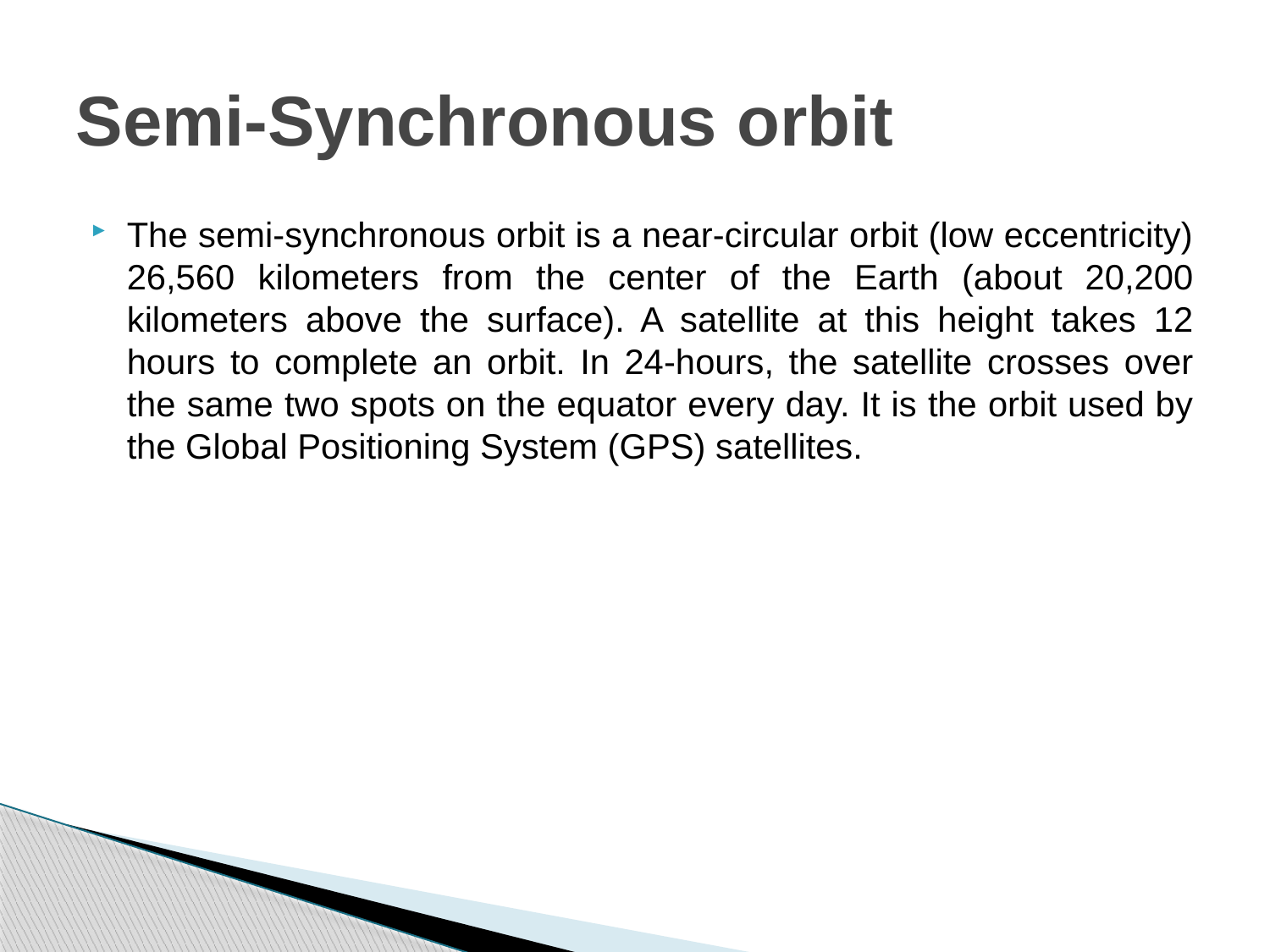

# Semi-Synchronous orbit
The semi-synchronous orbit is a near-circular orbit (low eccentricity) 26,560 kilometers from the center of the Earth (about 20,200 kilometers above the surface). A satellite at this height takes 12 hours to complete an orbit. In 24-hours, the satellite crosses over the same two spots on the equator every day. It is the orbit used by the Global Positioning System (GPS) satellites.